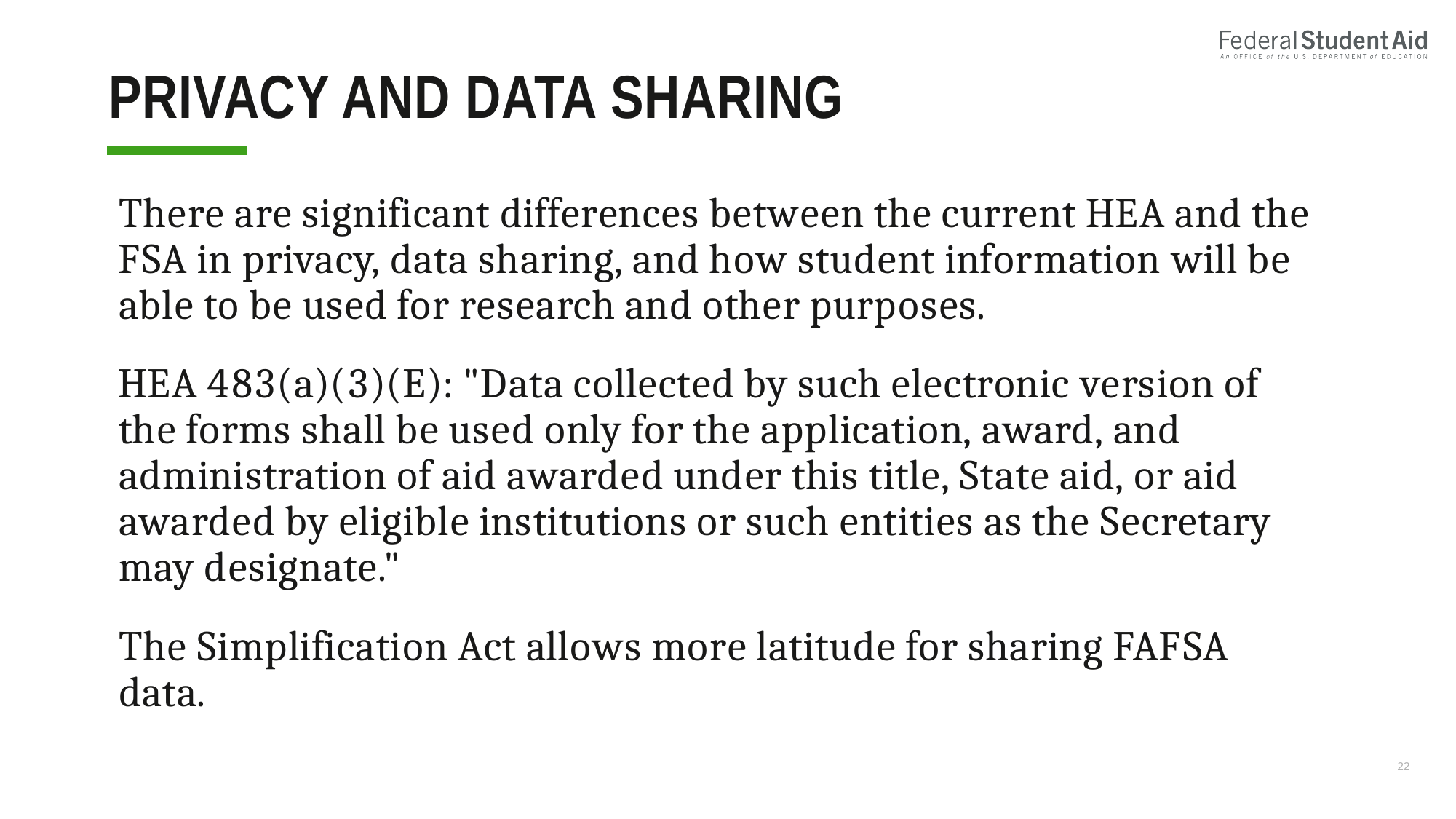

# Privacy and data sharing
There are significant differences between the current HEA and the FSA in privacy, data sharing, and how student information will be able to be used for research and other purposes.
HEA 483(a)(3)(E): "Data collected by such electronic version of the forms shall be used only for the application, award, and administration of aid awarded under this title, State aid, or aid awarded by eligible institutions or such entities as the Secretary may designate."
The Simplification Act allows more latitude for sharing FAFSA data.
22